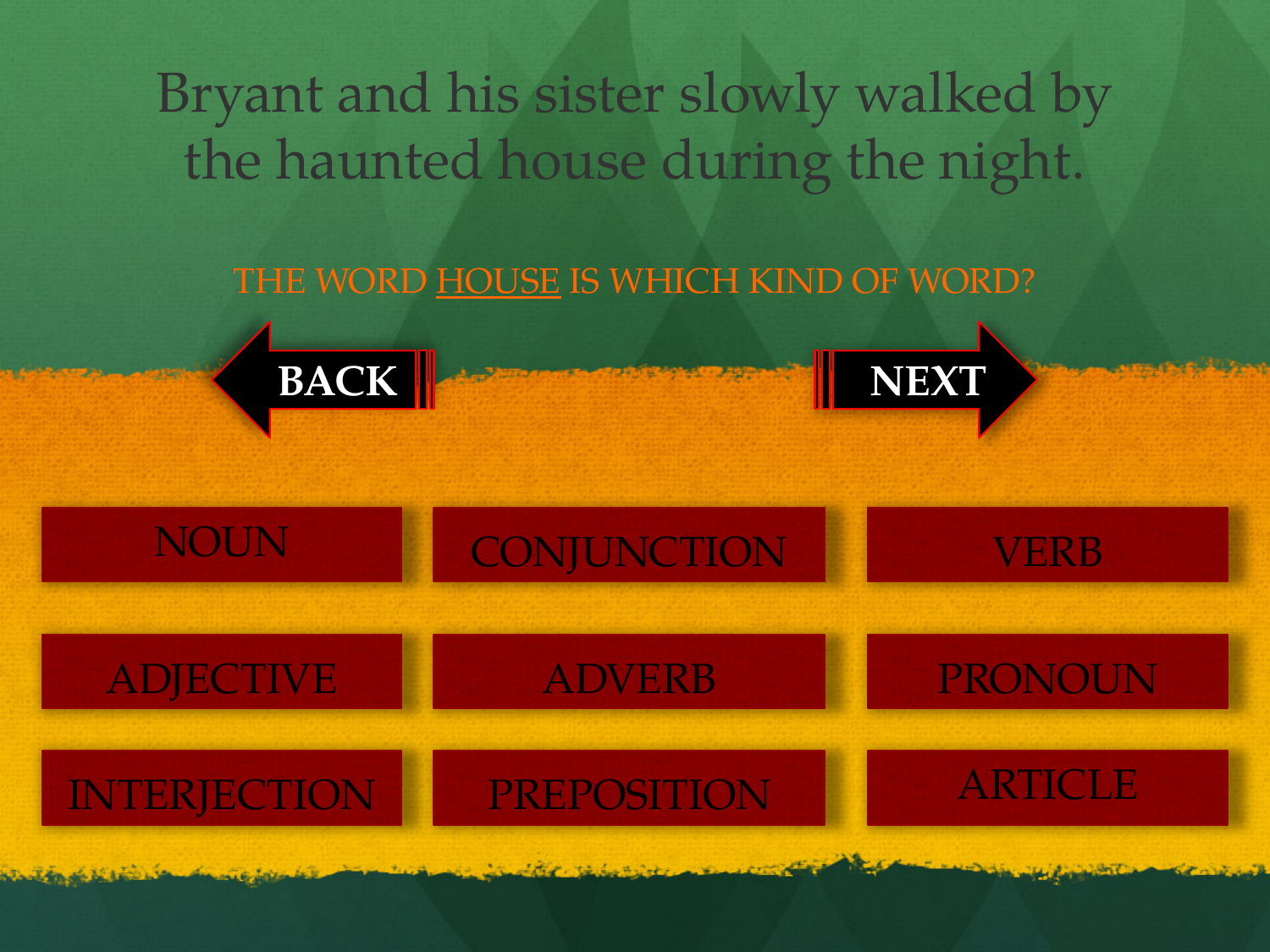

# Bryant and his sister slowly walked by the haunted house during the night. THE WORD HOUSE IS WHICH KIND OF WORD?

BACK

NEXT

NOUN

CONJUNCTION
VERB

ADJECTIVE
ADVERB
PRONOUN

ARTICLE
INTERJECTION
PREPOSITION